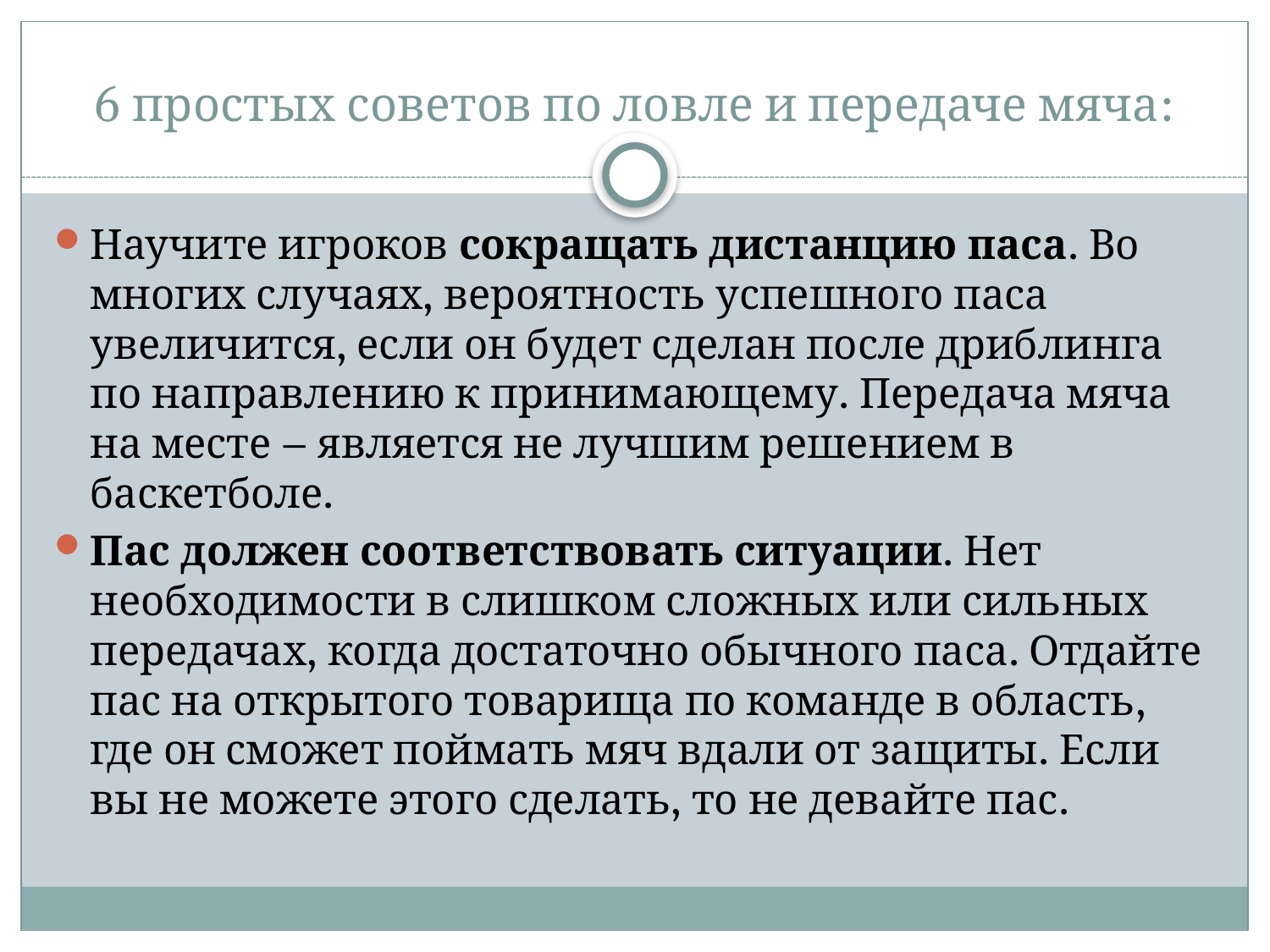

# 6 простых советов по ловле и передаче мяча:
Научите игроков сокращать дистанцию паса. Во многих случаях, вероятность успешного паса увеличится, если он будет сделан после дриблинга по направлению к принимающему. Передача мяча на месте – является не лучшим решением в баскетболе.
Пас должен соответствовать ситуации. Нет необходимости в слишком сложных или сильных передачах, когда достаточно обычного паса. Отдайте пас на открытого товарища по команде в область, где он сможет поймать мяч вдали от защиты. Если вы не можете этого сделать, то не девайте пас.